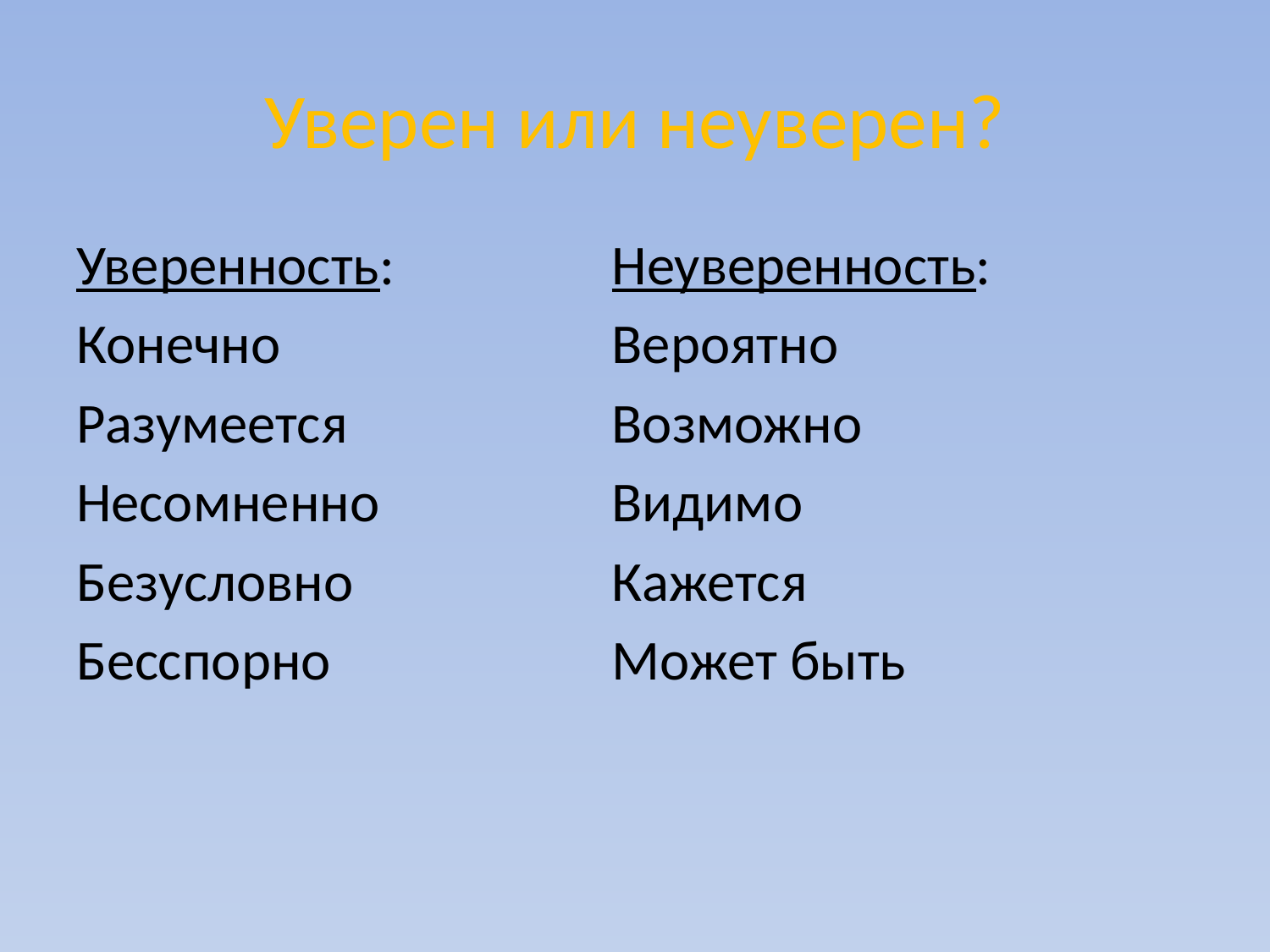

# Уверен или неуверен?
Неуверенность:
Вероятно
Возможно
Видимо
Кажется
Может быть
Уверенность:
Конечно
Разумеется
Несомненно
Безусловно
Бесспорно